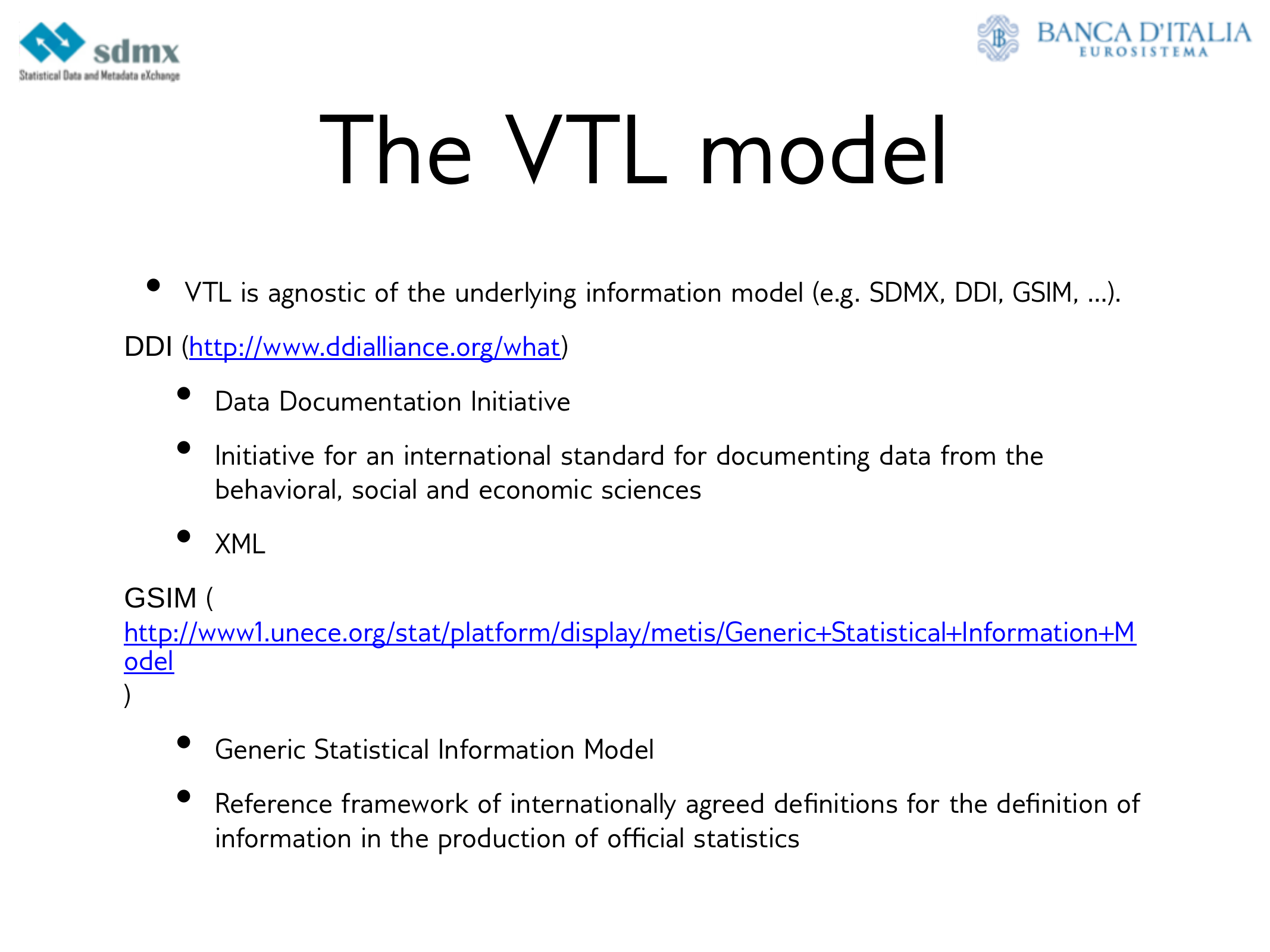

# The VTL model
VTL is agnostic of the underlying information model (e.g. SDMX, DDI, GSIM, …).
DDI (http://www.ddialliance.org/what)
Data Documentation Initiative
Initiative for an international standard for documenting data from the behavioral, social and economic sciences
XML
GSIM (http://www1.unece.org/stat/platform/display/metis/Generic+Statistical+Information+Model)
Generic Statistical Information Model
Reference framework of internationally agreed definitions for the definition of information in the production of official statistics
23